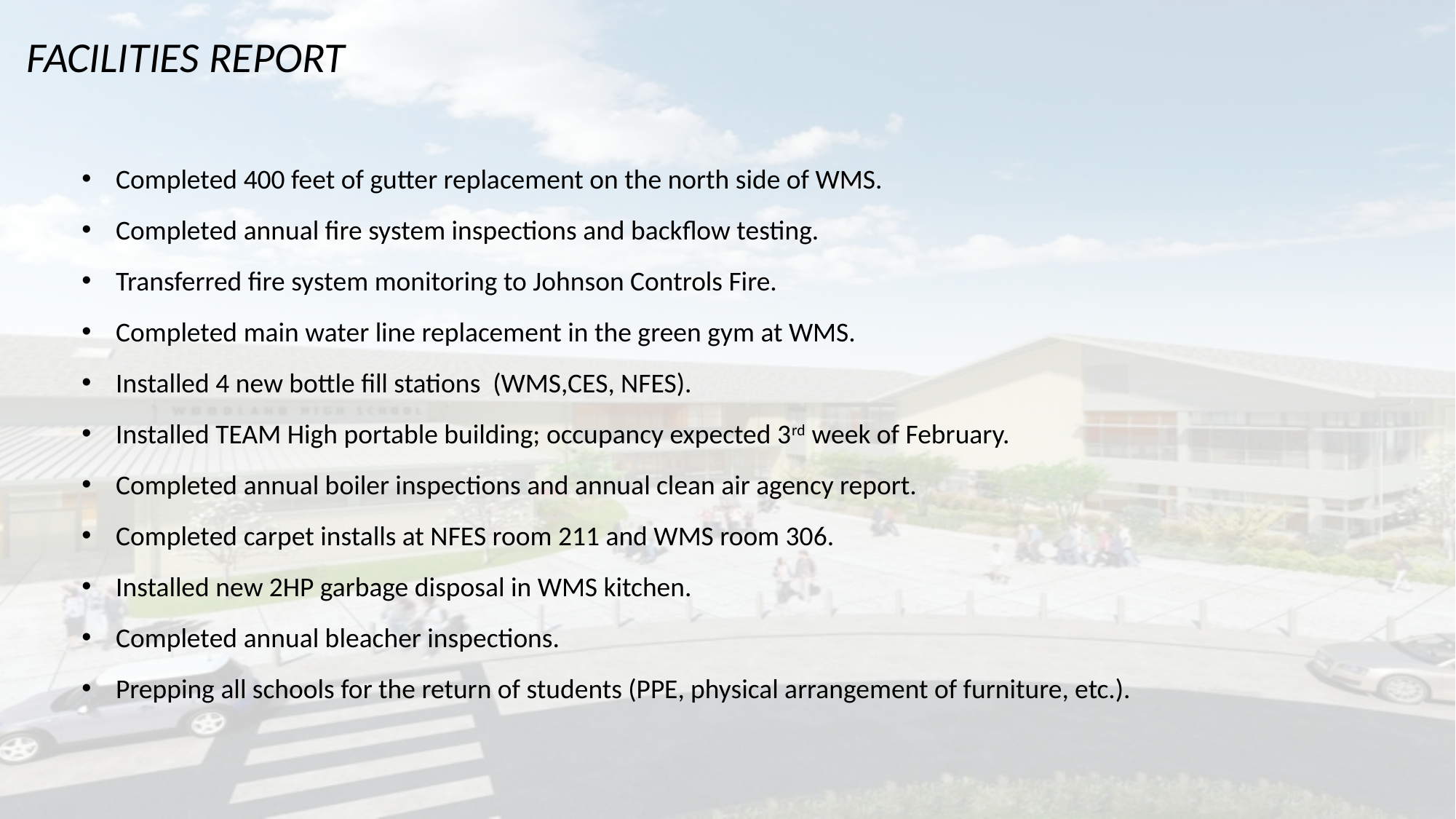

FACILITIES REPORT

Completed 400 feet of gutter replacement on the north side of WMS.
Completed annual fire system inspections and backflow testing.
Transferred fire system monitoring to Johnson Controls Fire.
Completed main water line replacement in the green gym at WMS.
Installed 4 new bottle fill stations  (WMS,CES, NFES).
Installed TEAM High portable building; occupancy expected 3rd week of February.
Completed annual boiler inspections and annual clean air agency report.
Completed carpet installs at NFES room 211 and WMS room 306.
Installed new 2HP garbage disposal in WMS kitchen.
Completed annual bleacher inspections.
Prepping all schools for the return of students (PPE, physical arrangement of furniture, etc.).